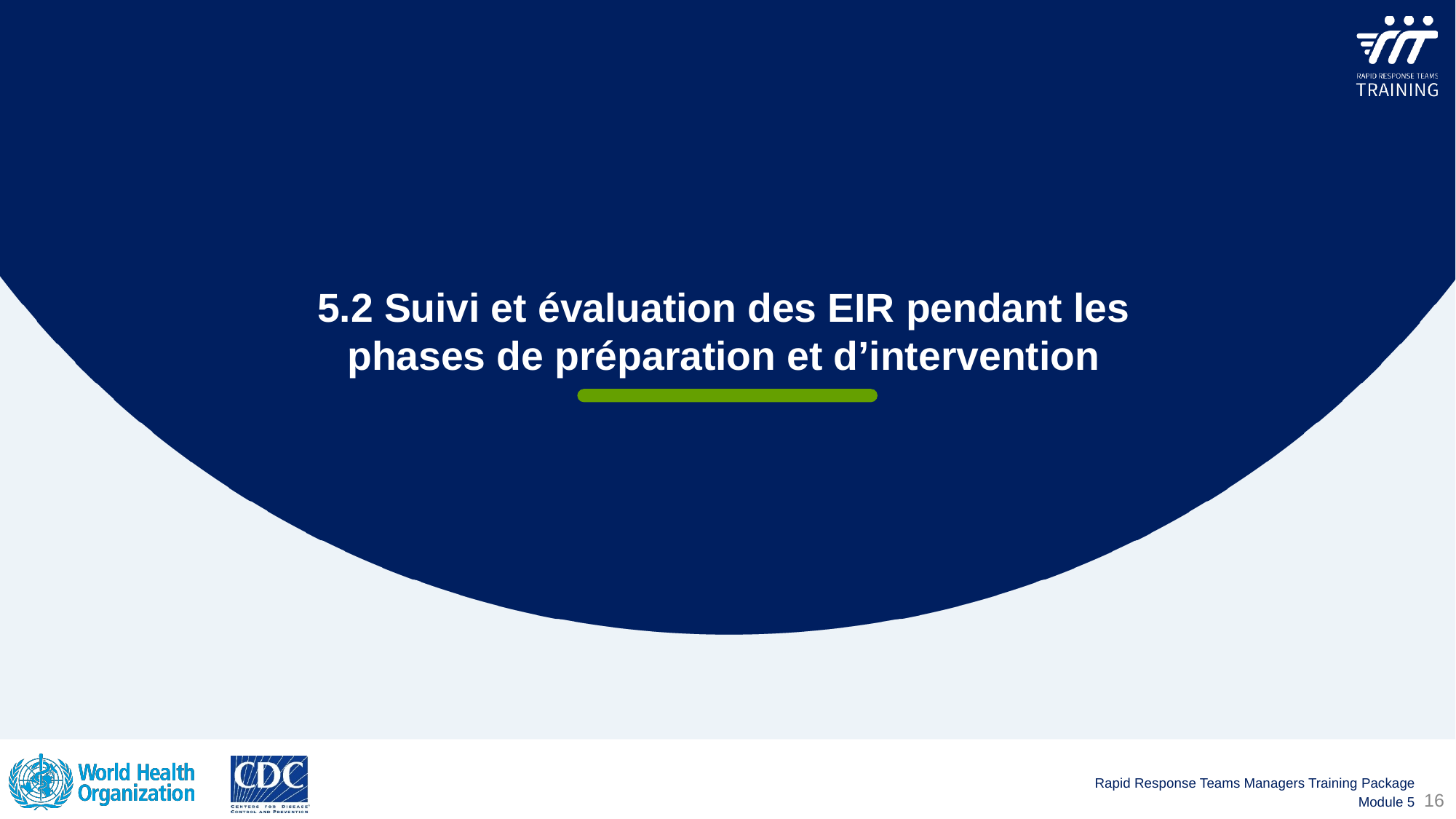

5.2 Suivi et évaluation des EIR pendant les phases de préparation et d’intervention

16